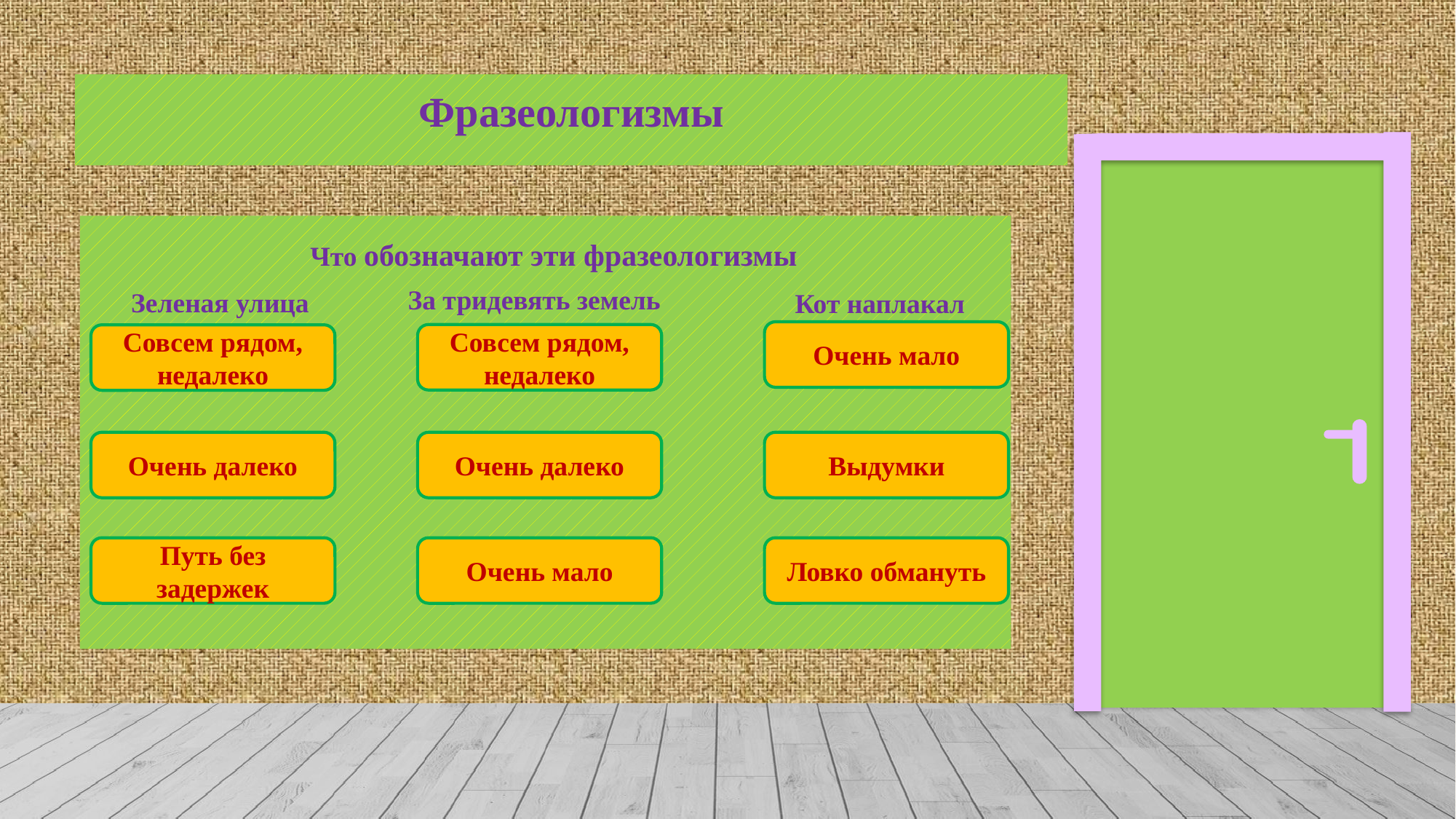

# Фразеологизмы

Что обозначают эти фразеологизмы

За тридевять земель

Зеленая улица

Кот наплакал
Очень мало
Совсем рядом, недалеко
Совсем рядом, недалеко
Очень далеко
Очень далеко
Выдумки
Путь без задержек
Очень мало
Ловко обмануть